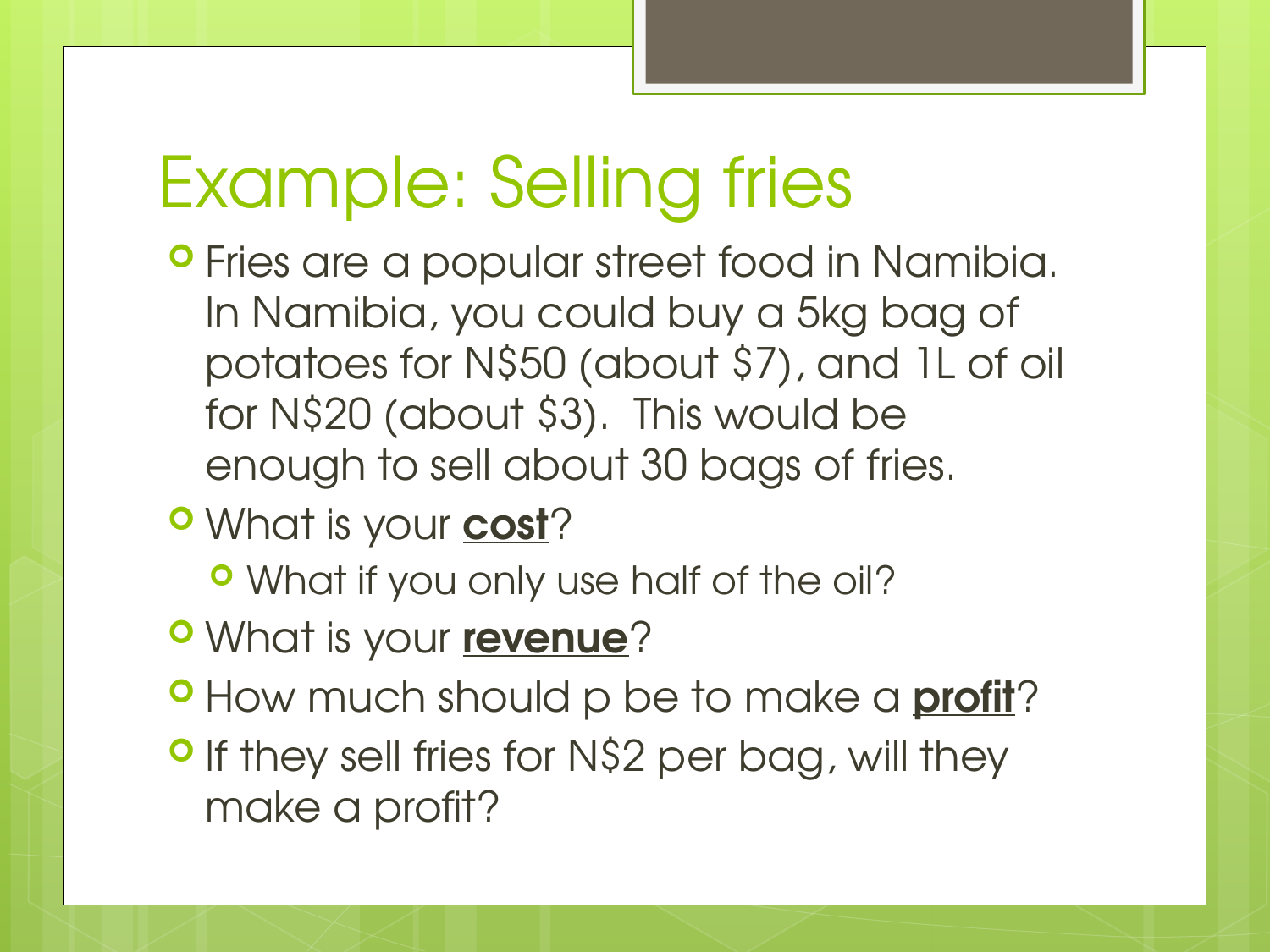

# Example: Selling fries
Fries are a popular street food in Namibia.  In Namibia, you could buy a 5kg bag of potatoes for N$50 (about $7), and 1L of oil for N$20 (about $3).  This would be enough to sell about 30 bags of fries.
What is your cost?
What if you only use half of the oil?
What is your revenue?
How much should p be to make a profit?
If they sell fries for N$2 per bag, will they make a profit?